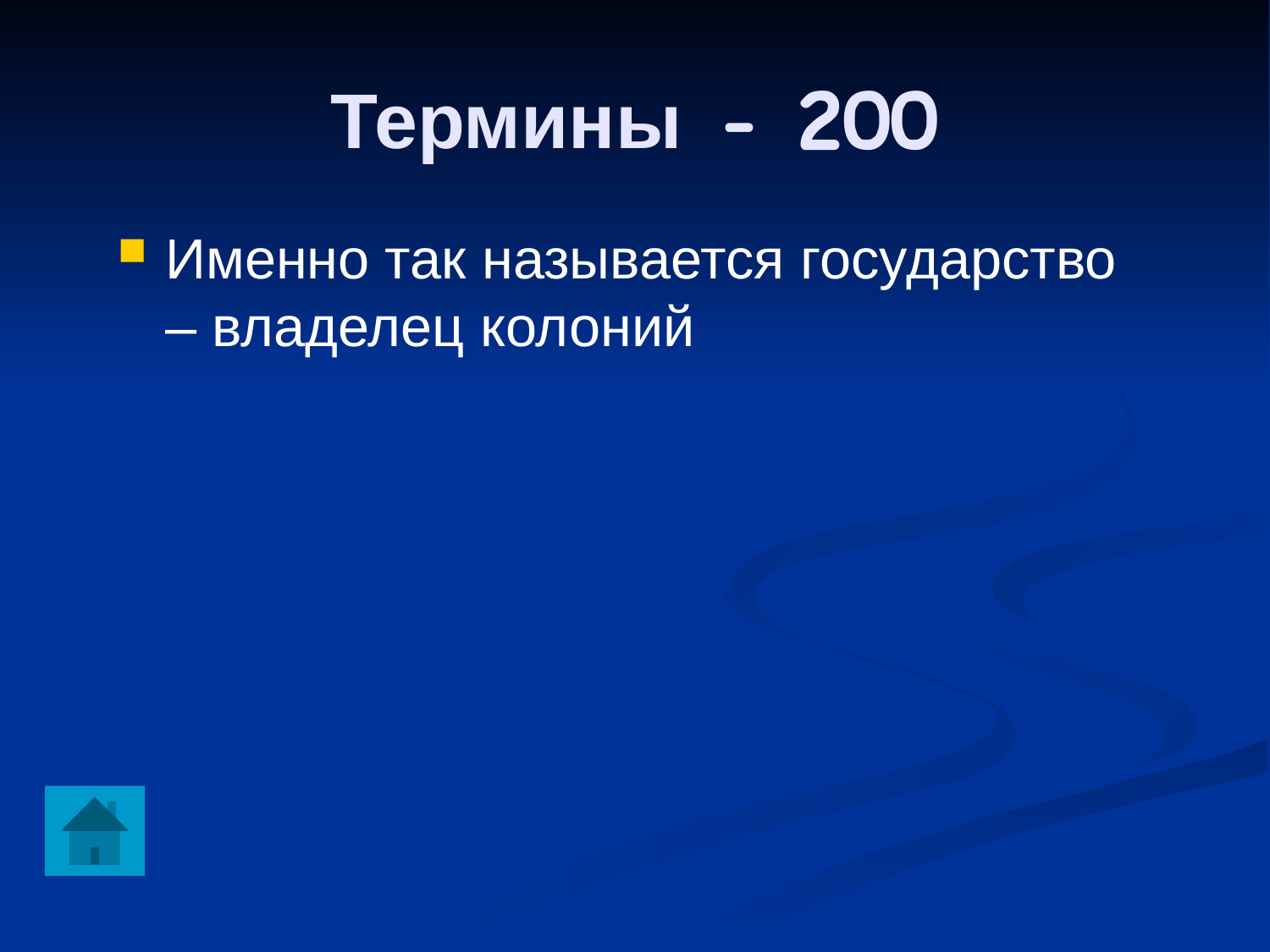

Термины - 200
Именно так называется государство – владелец колоний